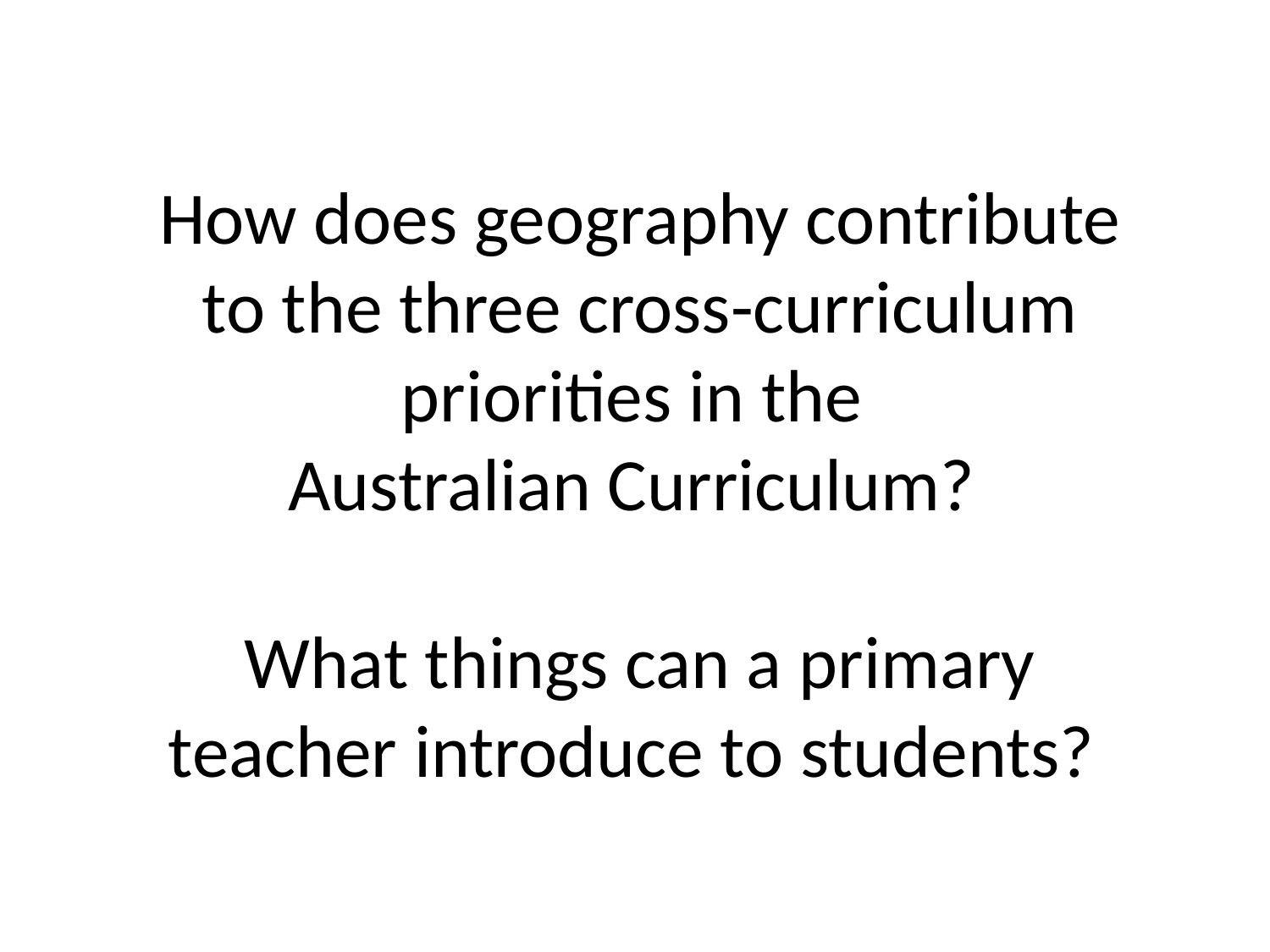

# How does geography contribute to the three cross-curriculum priorities in the Australian Curriculum? What things can a primary teacher introduce to students?